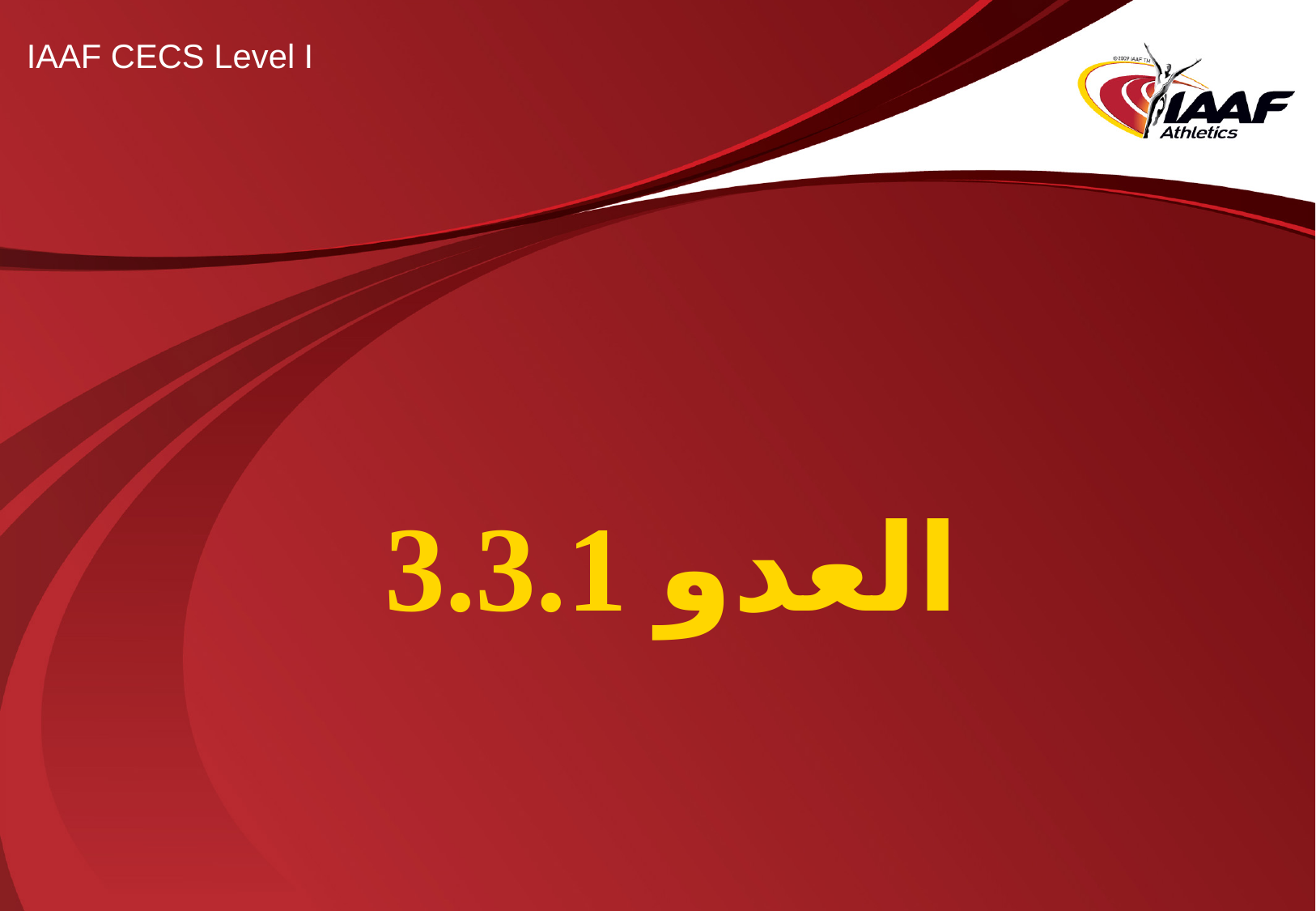

IAAF CECS Level I
# 3.3.1 العدو